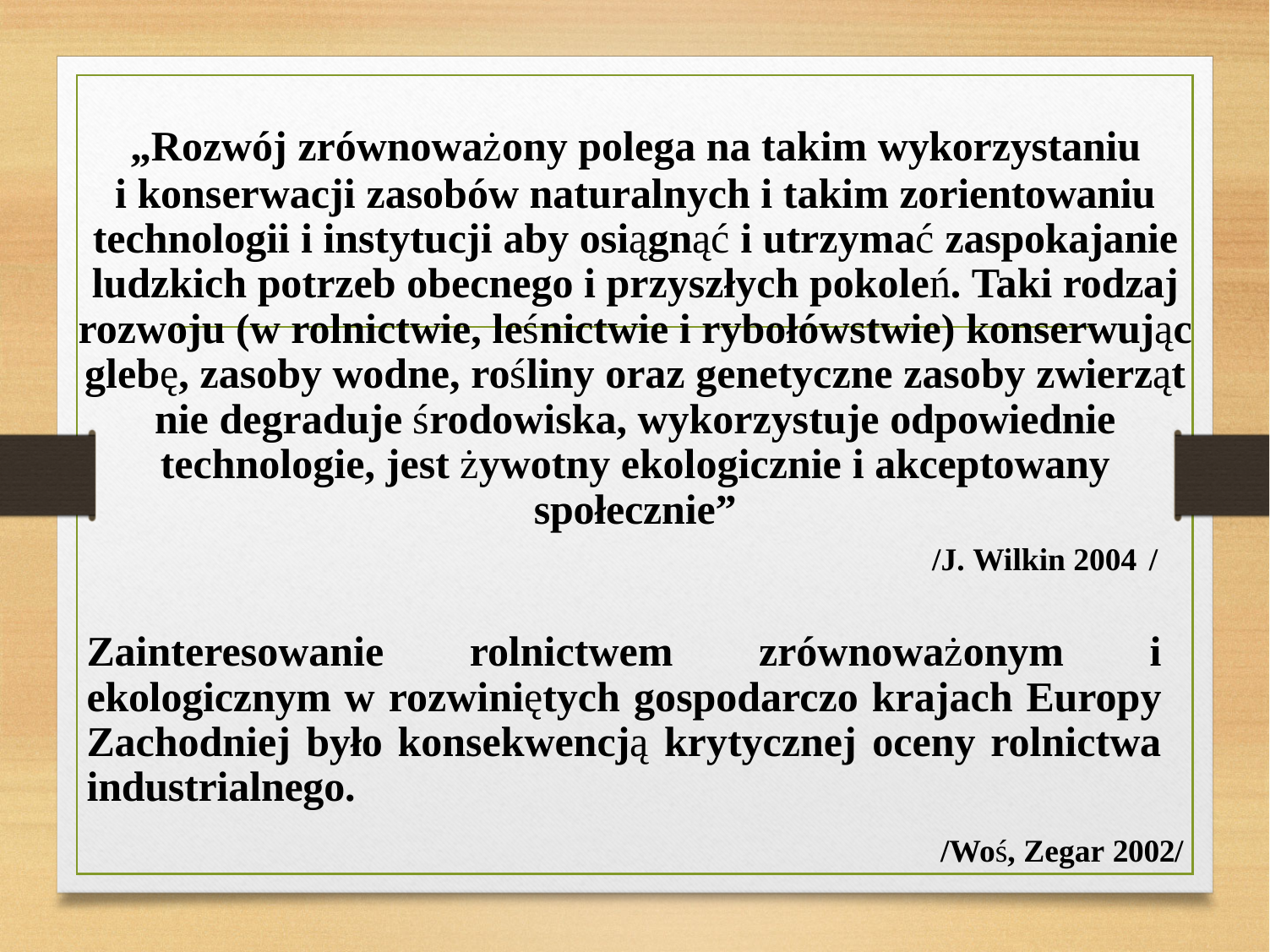

# „Rozwój zrównoważony polega na takim wykorzystaniu
i konserwacji zasobów naturalnych i takim zorientowaniu technologii i instytucji aby osiągnąć i utrzymać zaspokajanie ludzkich potrzeb obecnego i przyszłych pokoleń. Taki rodzaj rozwoju (w rolnictwie, leśnictwie i rybołówstwie) konserwując glebę, zasoby wodne, rośliny oraz genetyczne zasoby zwierząt nie degraduje środowiska, wykorzystuje odpowiednie technologie, jest żywotny ekologicznie i akceptowany społecznie”
/J. Wilkin 2004 /
Zainteresowanie rolnictwem zrównoważonym i ekologicznym w rozwiniętych gospodarczo krajach Europy Zachodniej było konsekwencją krytycznej oceny rolnictwa industrialnego.
/Woś, Zegar 2002/